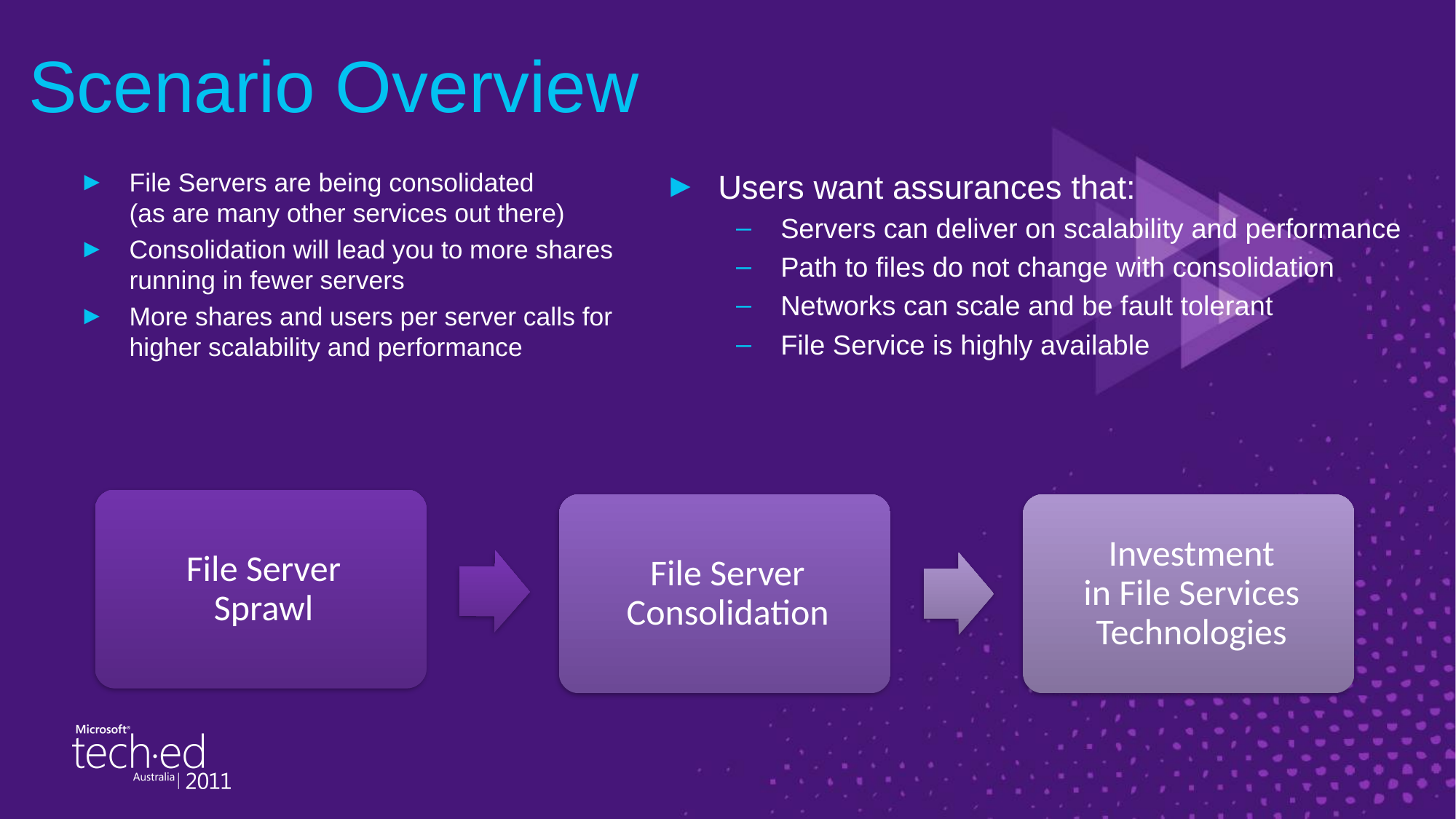

# Scenario Overview
File Servers are being consolidated
(as are many other services out there)
Consolidation will lead you to more shares running in fewer servers
More shares and users per server calls for higher scalability and performance
Users want assurances that:
Servers can deliver on scalability and performance
Path to files do not change with consolidation
Networks can scale and be fault tolerant
File Service is highly available
File Server
Sprawl

File Server
Consolidation

Investment
in File Services
Technologies